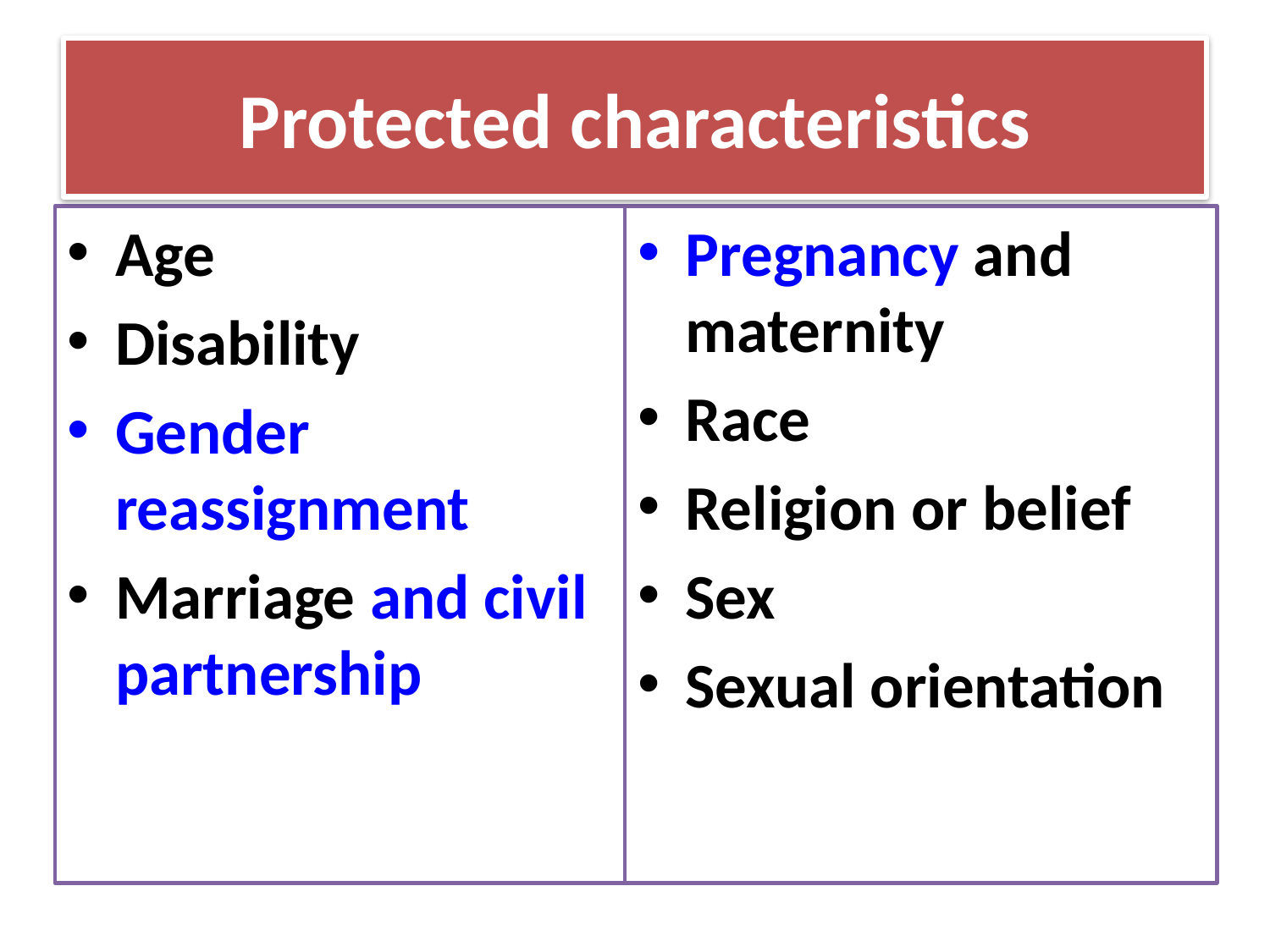

Protected characteristics
Age
Disability
Gender reassignment
Marriage and civil partnership
Pregnancy and maternity
Race
Religion or belief
Sex
Sexual orientation